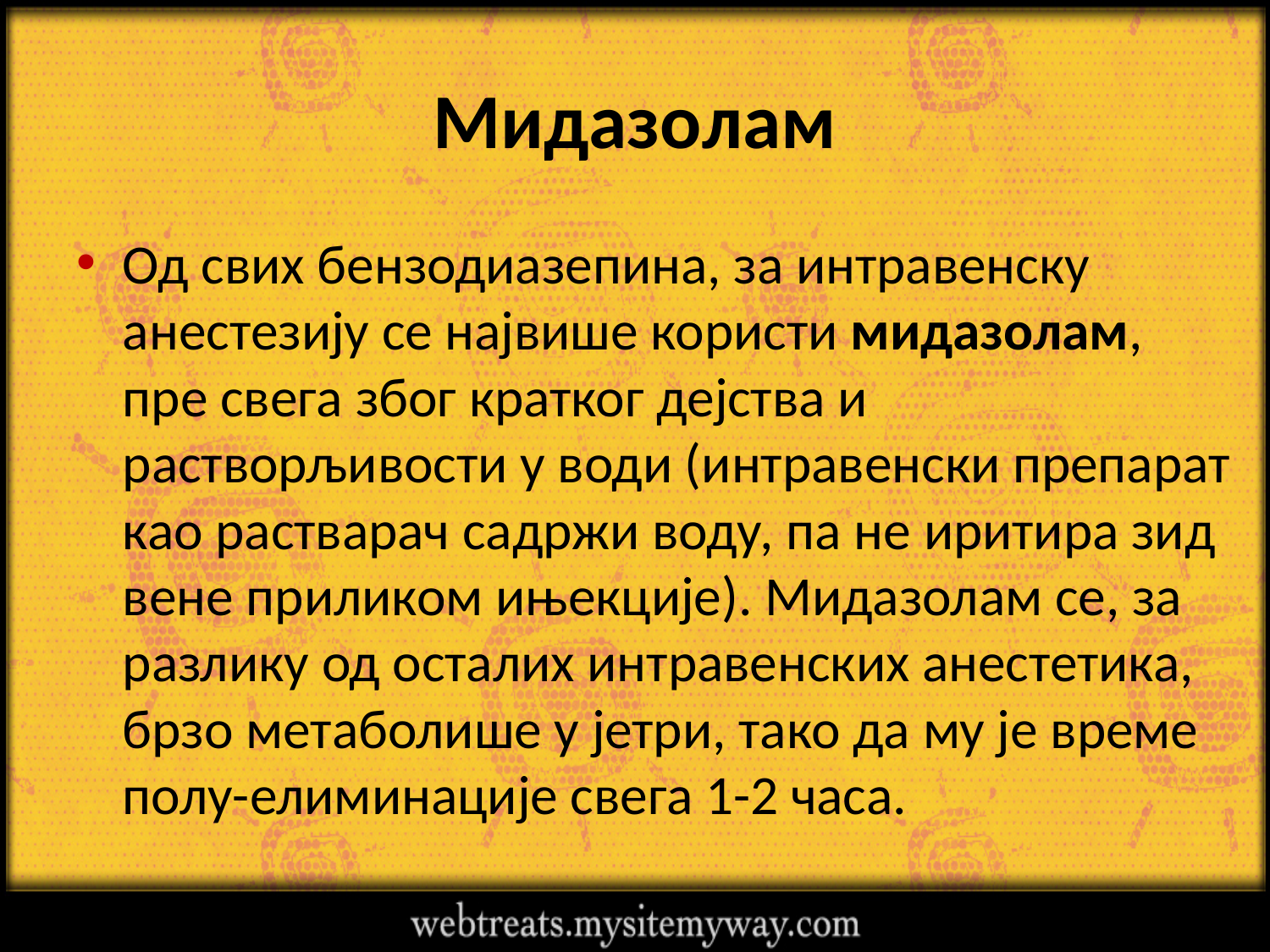

# Мидазолам
Од свих бензодиазепина, за интравенску анестезију се највише користи мидазолам, пре свега због кратког дејства и растворљивости у води (интравенски препарат као растварач садржи воду, па не иритира зид вене приликом ињекције). Мидазолам се, за разлику од осталих интравенских анестетика, брзо метаболише у јетри, тако да му је време полу-елиминације свега 1-2 часа.